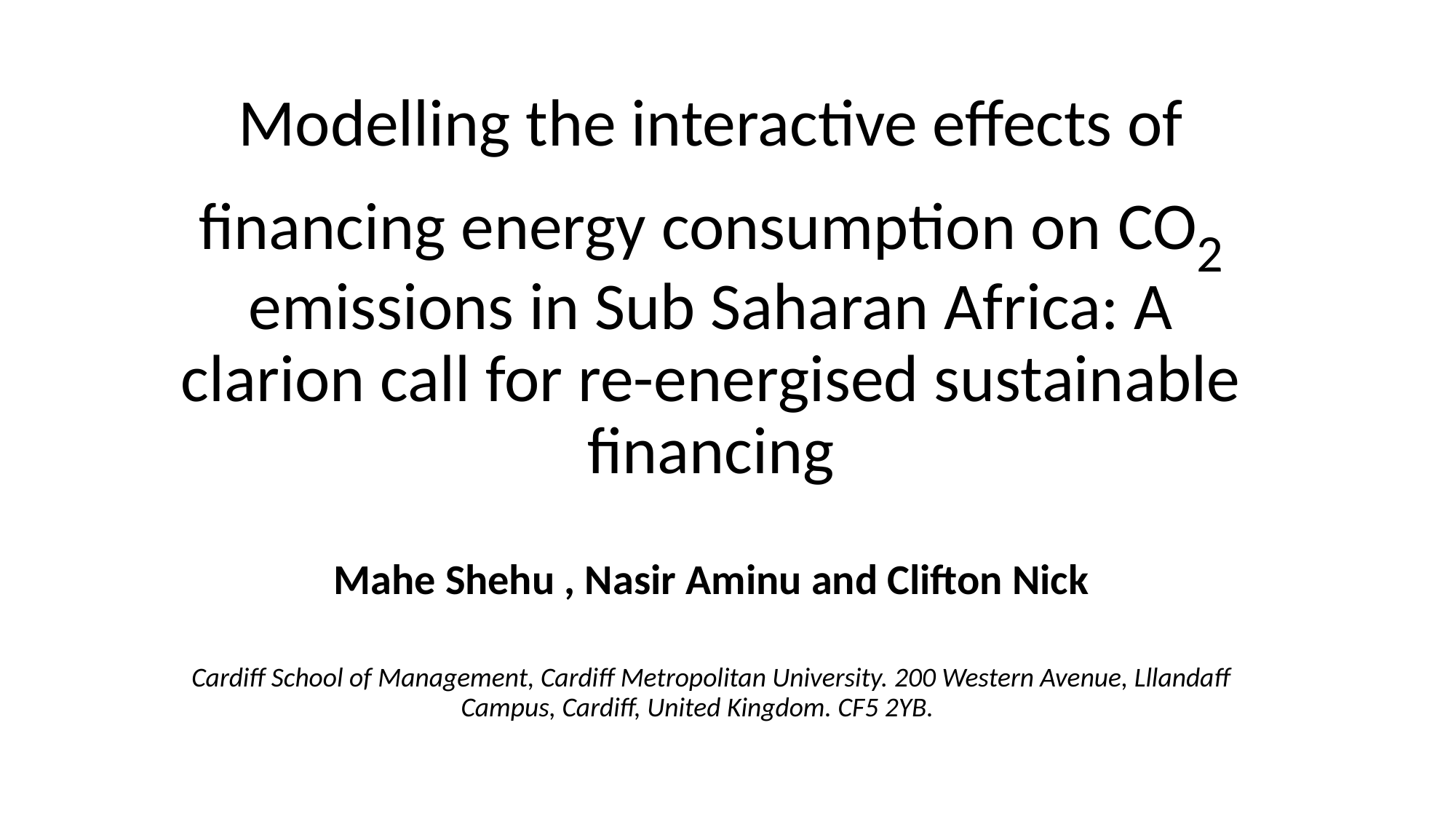

# Modelling the interactive effects of financing energy consumption on CO2 emissions in Sub Saharan Africa: A clarion call for re-energised sustainable financing
Mahe Shehu , Nasir Aminu and Clifton Nick

Cardiff School of Management, Cardiff Metropolitan University. 200 Western Avenue, Lllandaff Campus, Cardiff, United Kingdom. CF5 2YB.